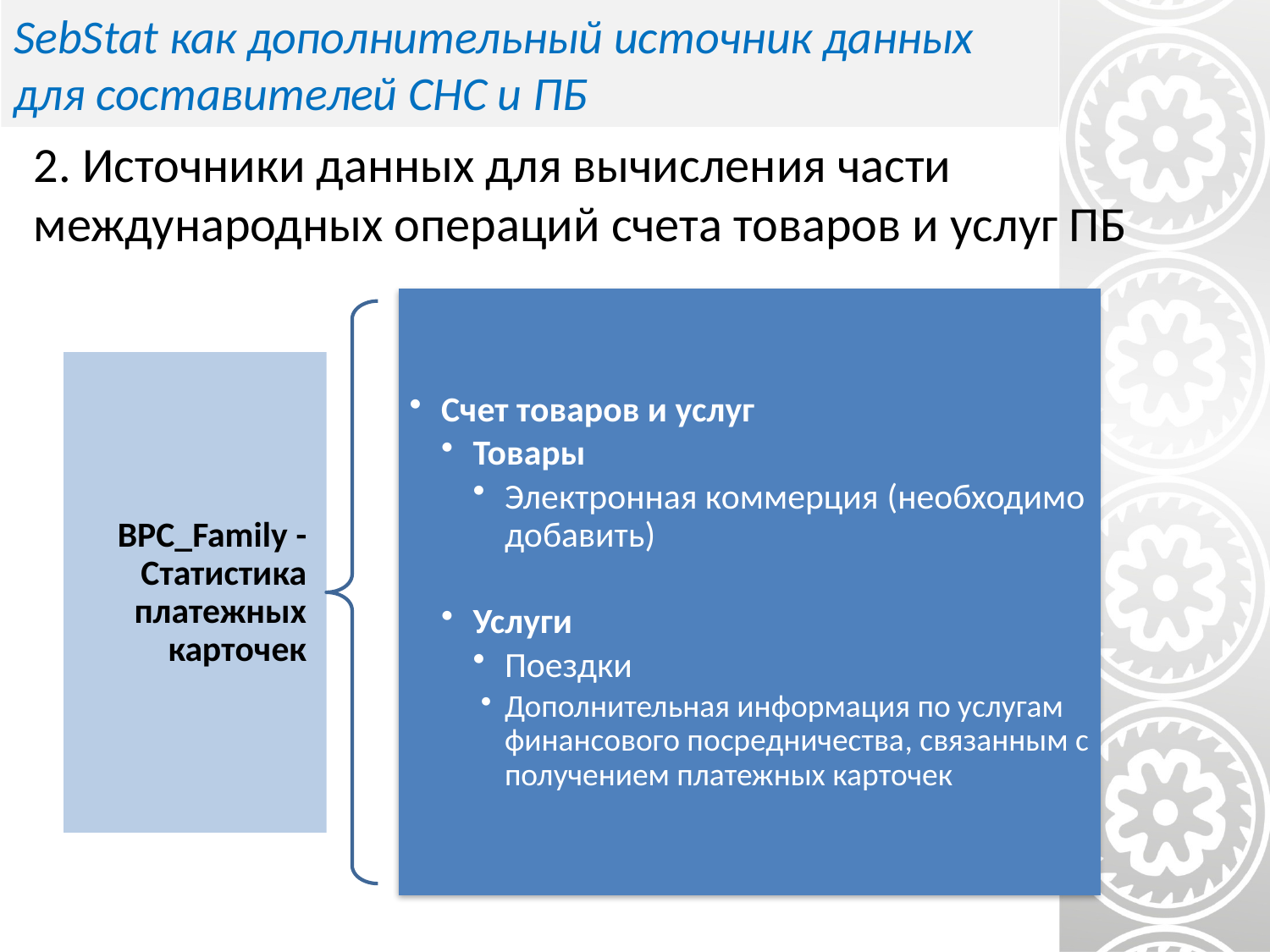

# SebStat как дополнительный источник данных для составителей СНС и ПБ
2. Источники данных для вычисления части международных операций счета товаров и услуг ПБ

BPC_Family - Статистика платежных карточек
Счет товаров и услуг
Товары
Электронная коммерция (необходимо добавить)

Услуги
Поездки
Дополнительная информация по услугам финансового посредничества, связанным с получением платежных карточек